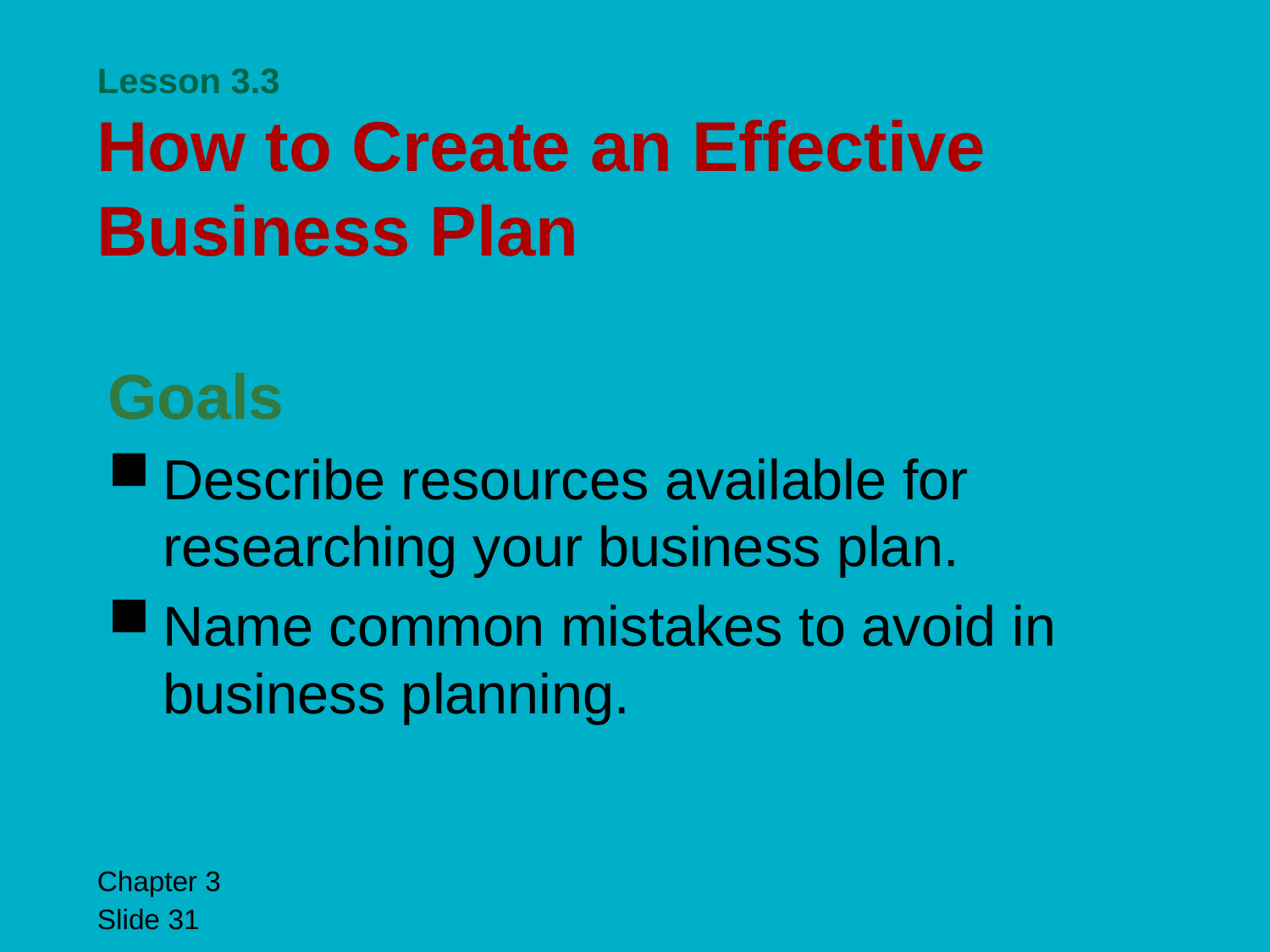

# Lesson 3.3 How to Create an Effective Business Plan
Goals
Describe resources available for researching your business plan.
Name common mistakes to avoid in business planning.
Chapter 3
Slide 31